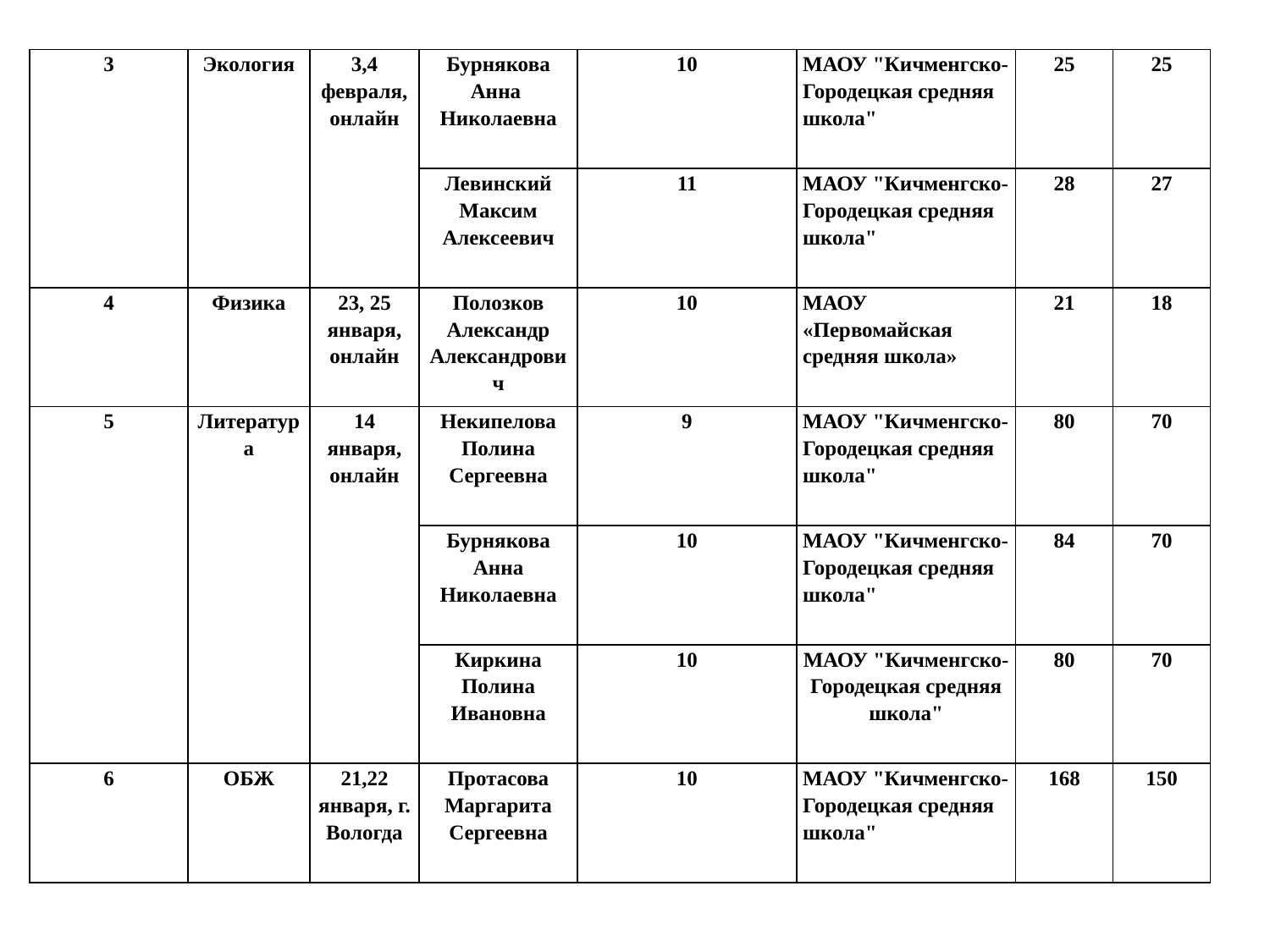

| 3 | Экология | 3,4 февраля, онлайн | Бурнякова Анна Николаевна | 10 | МАОУ "Кичменгско-Городецкая средняя школа" | 25 | 25 |
| --- | --- | --- | --- | --- | --- | --- | --- |
|  |  |  | Левинский Максим Алексеевич | 11 | МАОУ "Кичменгско-Городецкая средняя школа" | 28 | 27 |
| 4 | Физика | 23, 25 января, онлайн | Полозков Александр Александрович | 10 | МАОУ «Первомайская средняя школа» | 21 | 18 |
| 5 | Литература | 14 января, онлайн | Некипелова Полина Сергеевна | 9 | МАОУ "Кичменгско-Городецкая средняя школа" | 80 | 70 |
|  |  |  | Бурнякова Анна Николаевна | 10 | МАОУ "Кичменгско-Городецкая средняя школа" | 84 | 70 |
|  |  |  | Киркина Полина Ивановна | 10 | МАОУ "Кичменгско-Городецкая средняя школа" | 80 | 70 |
| 6 | ОБЖ | 21,22 января, г. Вологда | Протасова Маргарита Сергеевна | 10 | МАОУ "Кичменгско-Городецкая средняя школа" | 168 | 150 |